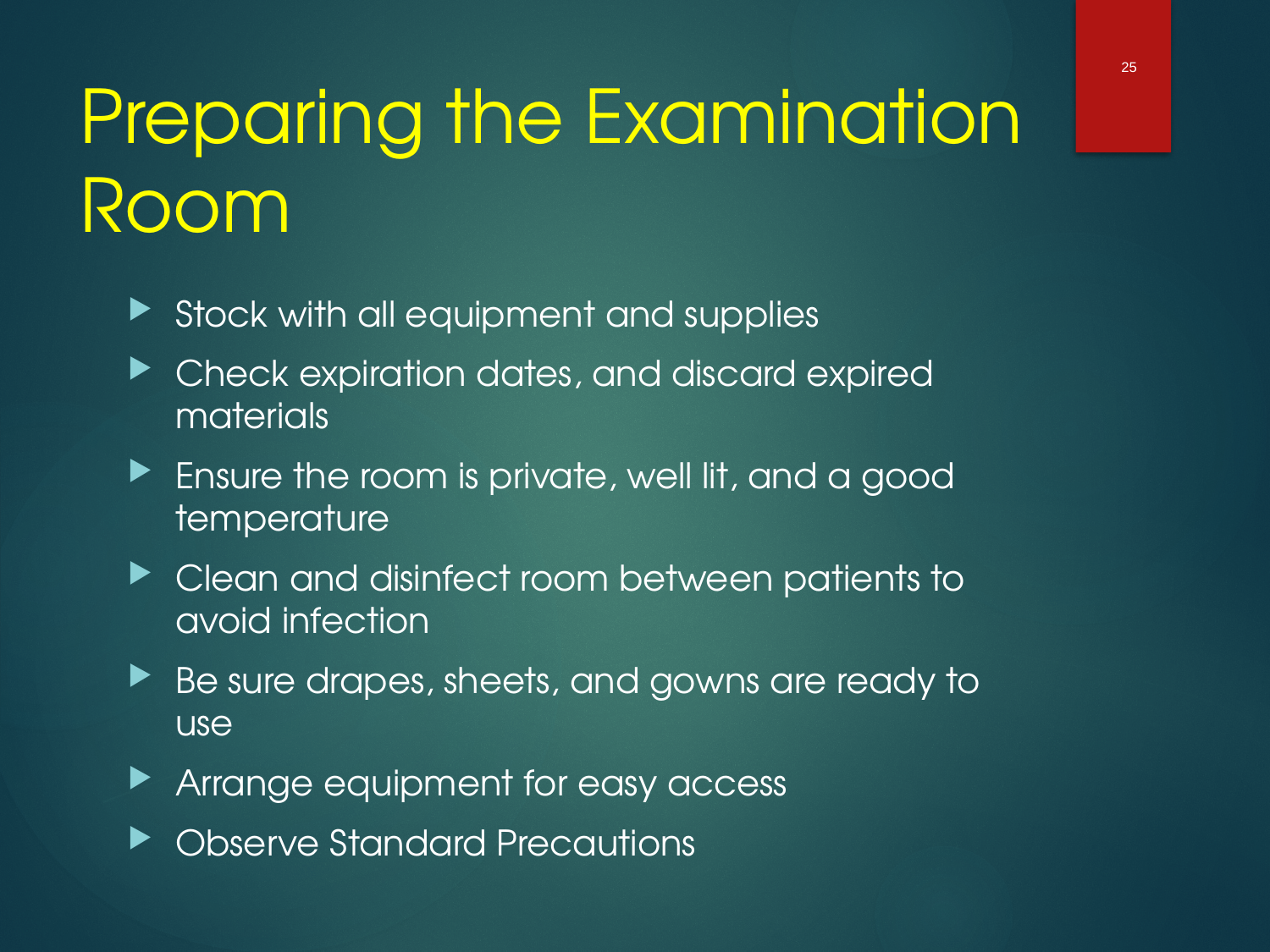

25

# Preparing the Examination Room
Stock with all equipment and supplies
Check expiration dates, and discard expired materials
Ensure the room is private, well lit, and a good temperature
Clean and disinfect room between patients to avoid infection
Be sure drapes, sheets, and gowns are ready to use
Arrange equipment for easy access
Observe Standard Precautions